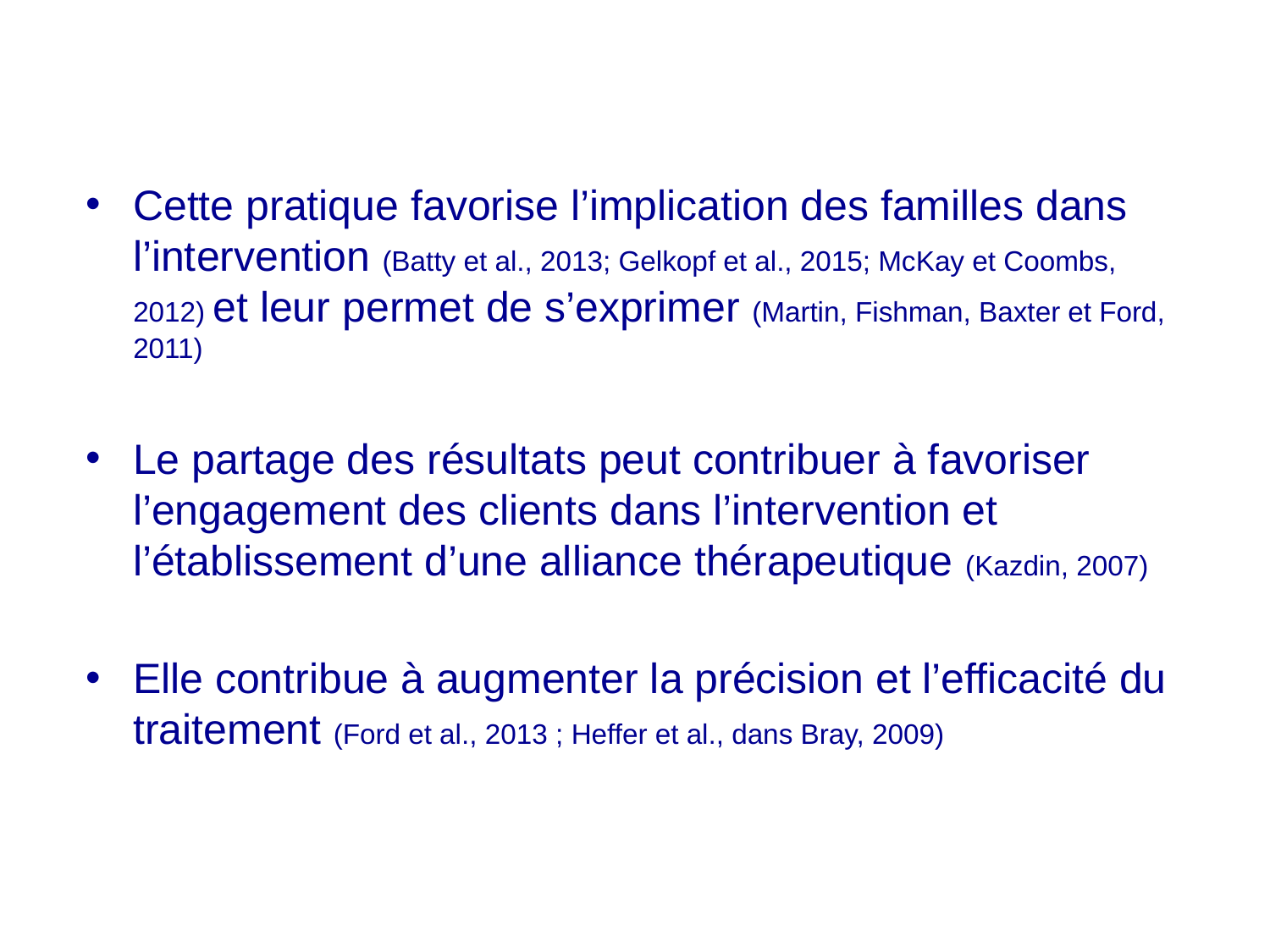

Cette pratique favorise l’implication des familles dans l’intervention (Batty et al., 2013; Gelkopf et al., 2015; McKay et Coombs, 2012) et leur permet de s’exprimer (Martin, Fishman, Baxter et Ford, 2011)

Le partage des résultats peut contribuer à favoriser l’engagement des clients dans l’intervention et l’établissement d’une alliance thérapeutique (Kazdin, 2007)

Elle contribue à augmenter la précision et l’efficacité du traitement (Ford et al., 2013 ; Heffer et al., dans Bray, 2009)